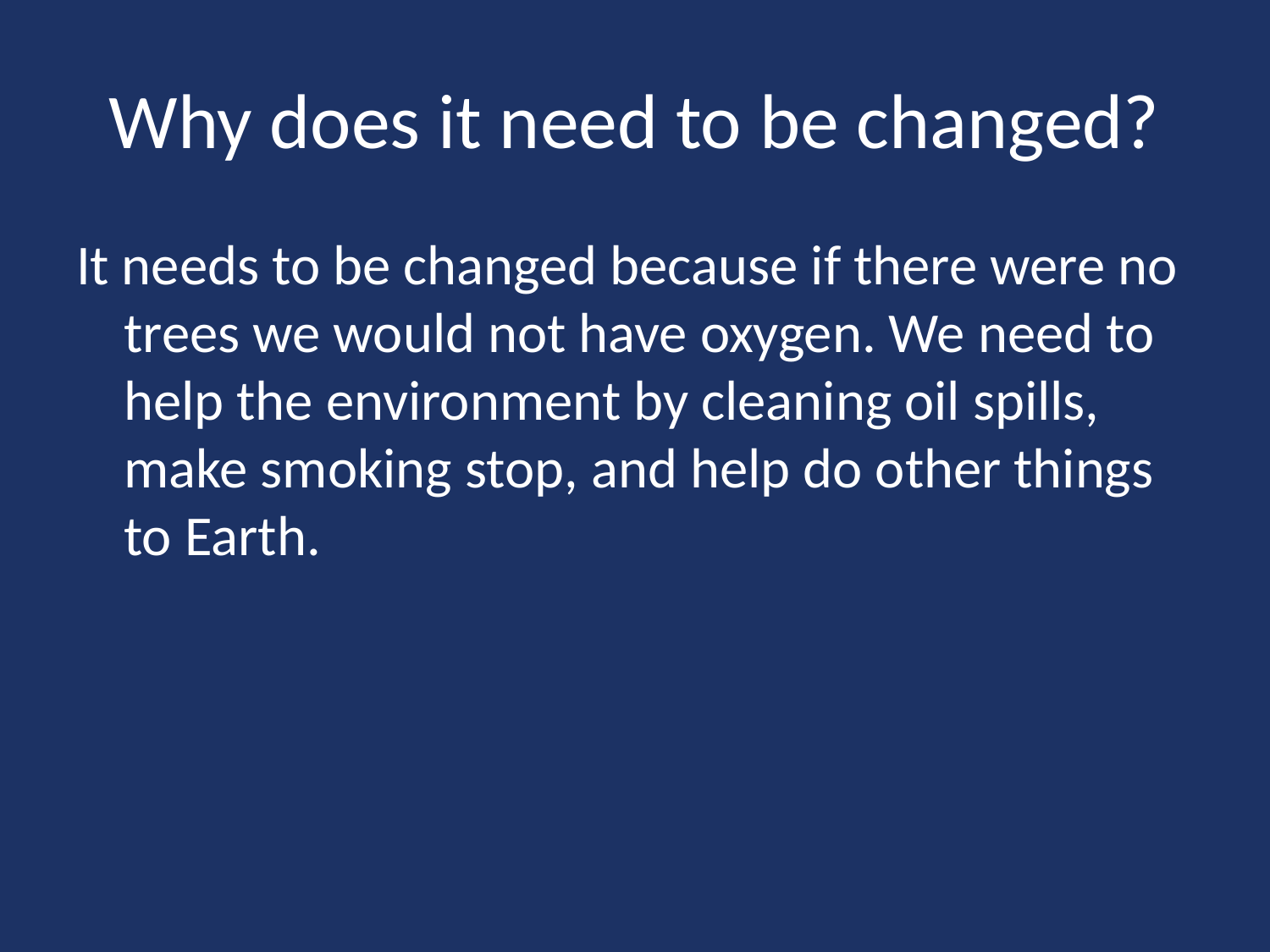

# Why does it need to be changed?
It needs to be changed because if there were no trees we would not have oxygen. We need to help the environment by cleaning oil spills, make smoking stop, and help do other things to Earth.